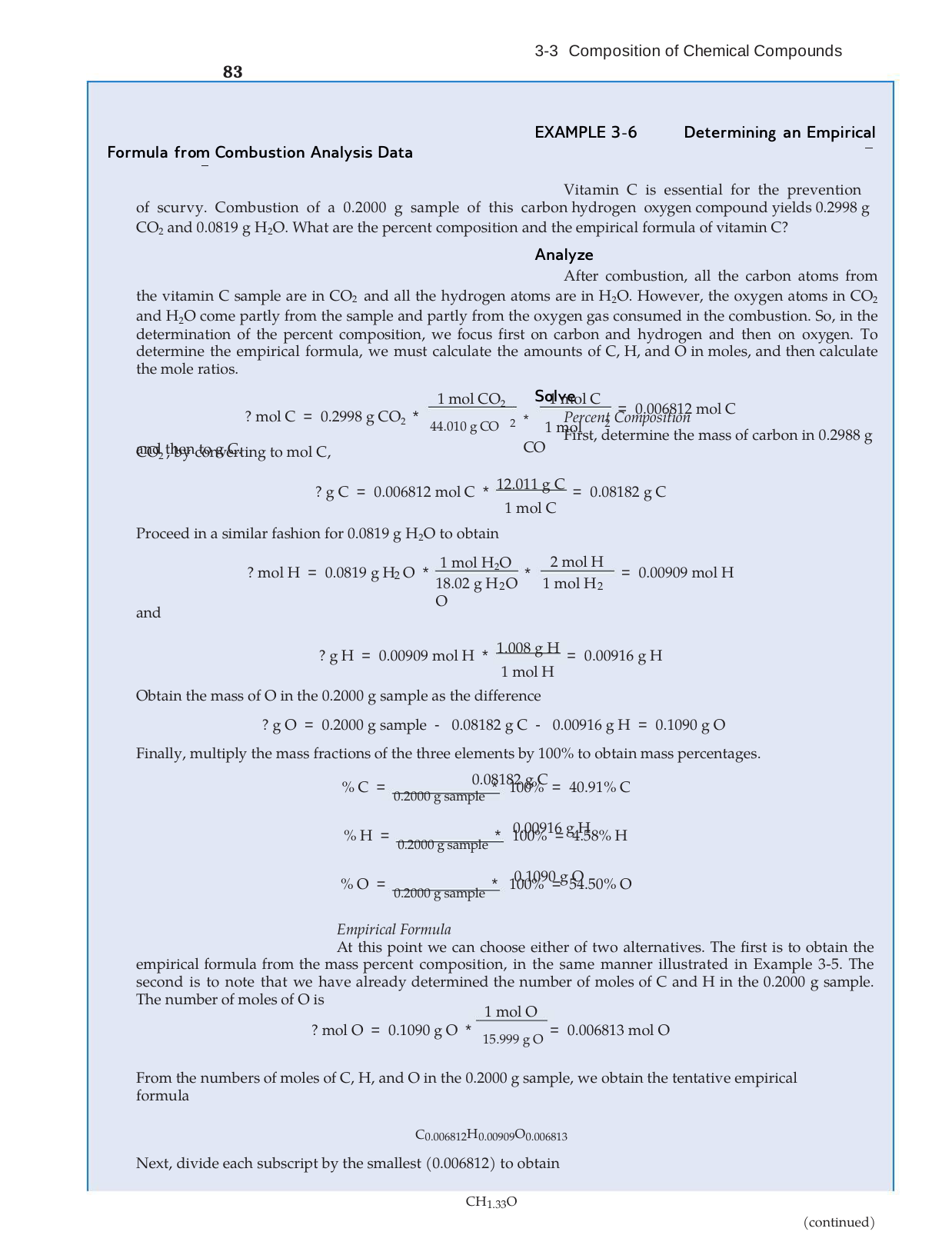

3-3	Composition of Chemical Compounds	83

EXAMPLE 3-6	Determining an Empirical Formula from Combustion Analysis Data

Vitamin  C  is  essential  for  the  prevention  of  scurvy.  Combustion  of  a  0.2000  g  sample  of  this  carbon hydrogen  oxygen compound yields 0.2998 g CO2 and 0.0819 g H2O. What are the percent composition and the empirical formula of vitamin C?
Analyze
After combustion, all the carbon atoms from the vitamin C sample are in CO2  and all the hydrogen atoms are in H2O. However, the oxygen atoms in CO2 and H2O come partly from the sample and partly from the oxygen gas consumed in the combustion. So, in the determination of the percent composition, we focus first on carbon and hydrogen and then on oxygen. To determine the empirical formula, we must calculate the amounts of C, H, and O in moles, and then calculate the mole ratios.
Solve
Percent Composition
First, determine the mass of carbon in 0.2988 g CO2 , by converting to mol C,

1 mol CO2
1 mol C
*  1 mol CO
=  0.006812 mol C
? mol C  =  0.2998 g CO2  *  44.010 g CO
2
2
and then to g C.
12.011 g C 1 mol C
? g C  =  0.006812 mol C  *
=  0.08182 g C
Proceed in a similar fashion for 0.0819 g H2O to obtain
1 mol H2O
2 mol H
? mol H  =  0.0819 g H  O  *
=  0.00909 mol H
*
2
18.02 g H  O	1 mol H  O
2	2
and
1.008 g H 1 mol H
? g H  =  0.00909 mol H  *
=  0.00916 g H
Obtain the mass of O in the 0.2000 g sample as the difference
? g O  =  0.2000 g sample  -  0.08182 g C  -  0.00916 g H  =  0.1090 g O Finally, multiply the mass fractions of the three elements by 100% to obtain mass percentages.
0.08182 g C
 % C  =  0.2000 g sample  *  100%  =  40.91% C
0.00916 g H
 % H  =  0.2000 g sample  *  100%  =  4.58% H
0.1090 g O
 % O  =  0.2000 g sample  *  100%  =  54.50% O
Empirical Formula
At this point we can choose either of two alternatives. The first is to obtain the empirical formula from the mass percent composition, in the same manner illustrated in Example 3-5. The second is to note that we have already determined the number of moles of C and H in the 0.2000 g sample. The number of moles of O is
1 mol O
? mol O  =  0.1090 g O  *  15.999 g O  =  0.006813 mol O
From the numbers of moles of C, H, and O in the 0.2000 g sample, we obtain the tentative empirical formula

C0.006812H0.00909O0.006813
Next, divide each subscript by the smallest (0.006812) to obtain

CH1.33O
(continued)